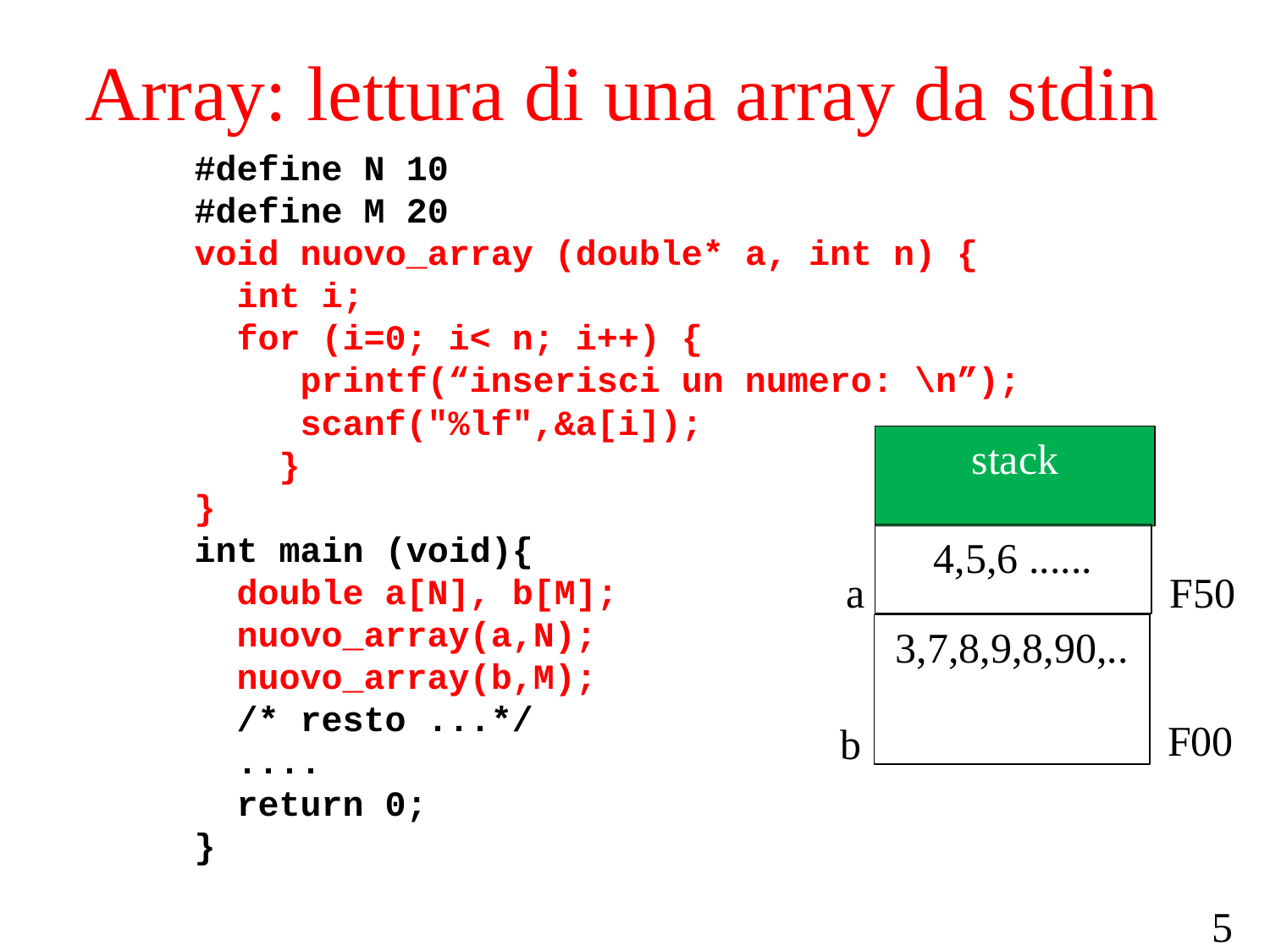

# Array: lettura di una array da stdin
#define N 10
#define M 20
void nuovo_array (double* a, int n) {
  int i;
  for (i=0; i< n; i++) {
     printf(“inserisci un numero: \n”);
     scanf("%lf",&a[i]);
    }
}
int main (void){
  double a[N], b[M];
  nuovo_array(a,N);
  nuovo_array(b,M);
  /* resto ...*/
  ....
  return 0;
}

stack
4,5,6 ......

a
F50
3,7,8,9,8,90,..

F00
b
59